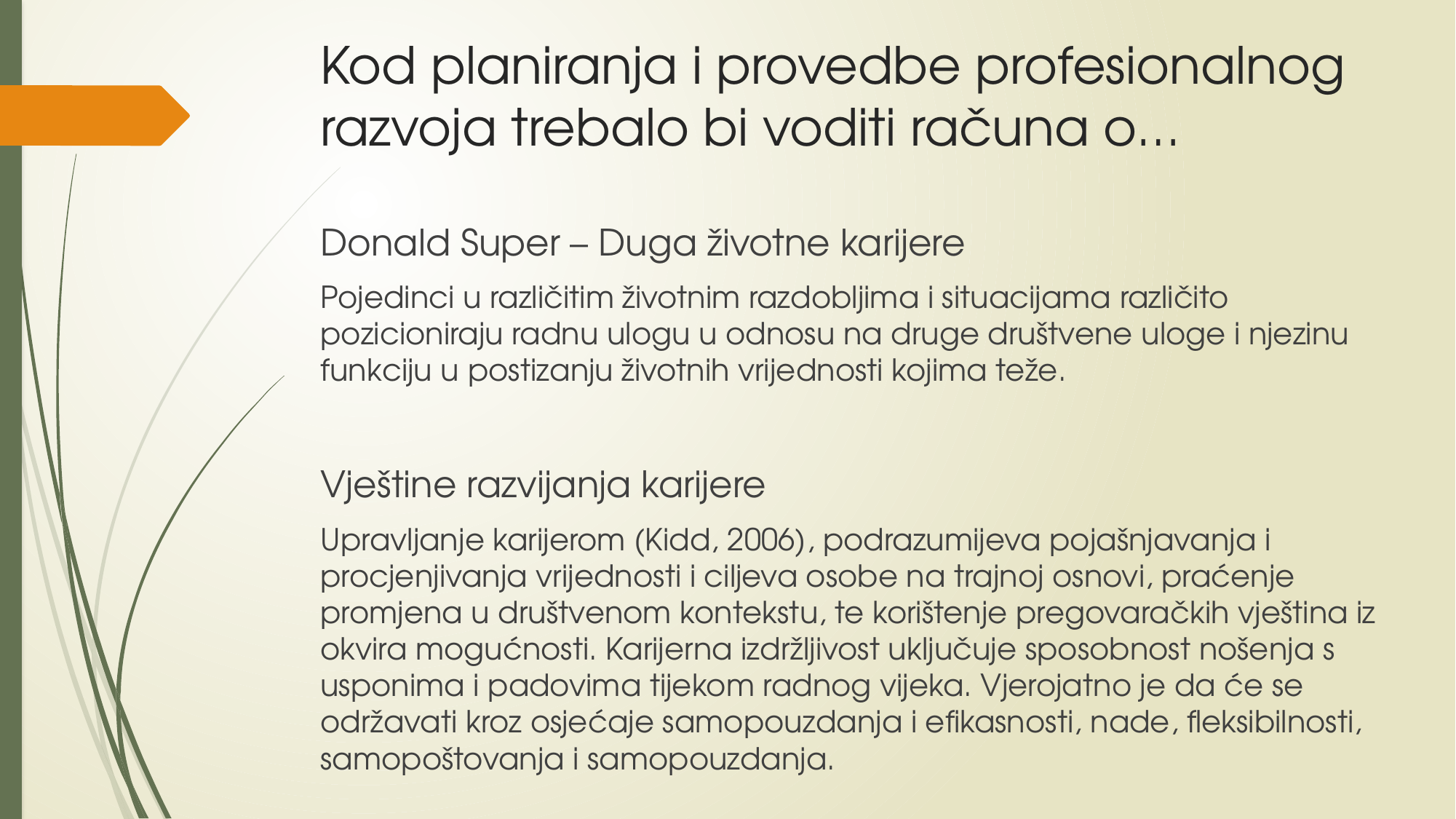

# Kod planiranja i provedbe profesionalnog razvoja trebalo bi voditi računa o…
Donald Super – Duga životne karijere
Pojedinci u različitim životnim razdobljima i situacijama različito pozicioniraju radnu ulogu u odnosu na druge društvene uloge i njezinu funkciju u postizanju životnih vrijednosti kojima teže.

Vještine razvijanja karijere
Upravljanje karijerom (Kidd, 2006), podrazumijeva pojašnjavanja i procjenjivanja vrijednosti i ciljeva osobe na trajnoj osnovi, praćenje promjena u društvenom kontekstu, te korištenje pregovaračkih vještina iz okvira mogućnosti. Karijerna izdržljivost uključuje sposobnost nošenja s usponima i padovima tijekom radnog vijeka. Vjerojatno je da će se održavati kroz osjećaje samopouzdanja i efikasnosti, nade, fleksibilnosti, samopoštovanja i samopouzdanja.